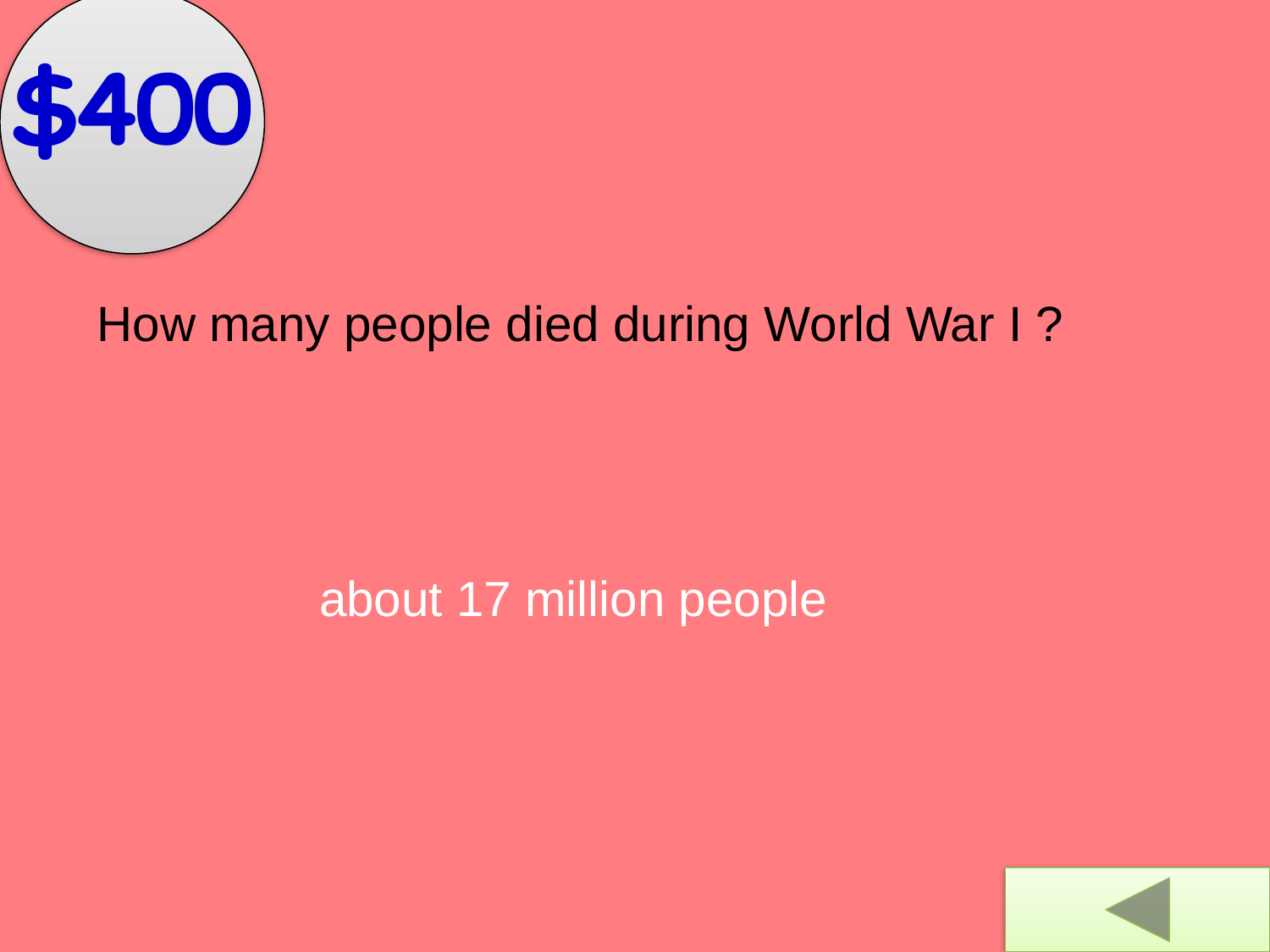

$400
How many people died during World War I ?
about 17 million people